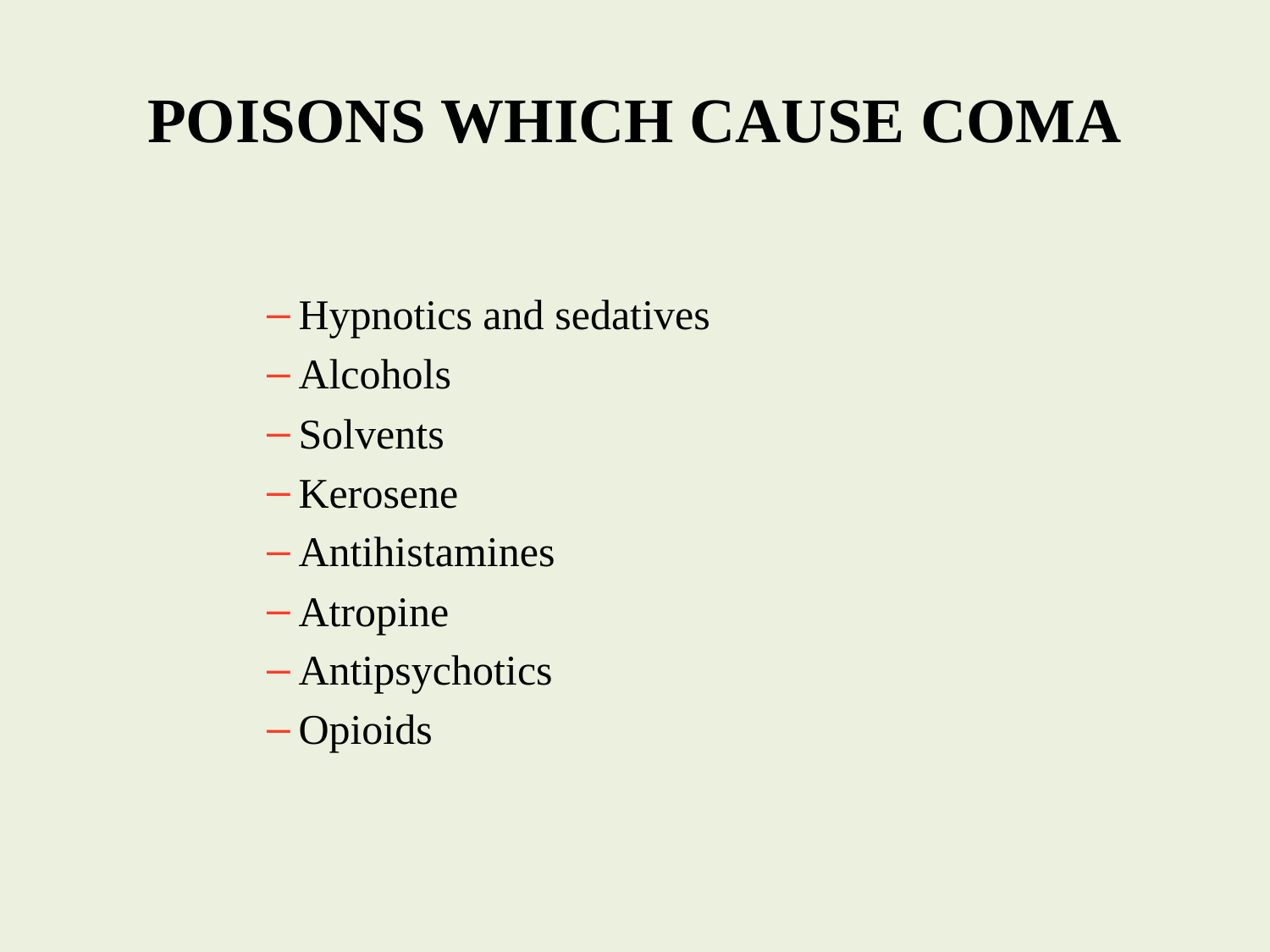

# POISONS WHICH CAUSE COMA

Hypnotics and sedatives
Alcohols
Solvents
Kerosene
Antihistamines
Atropine
Antipsychotics
Opioids